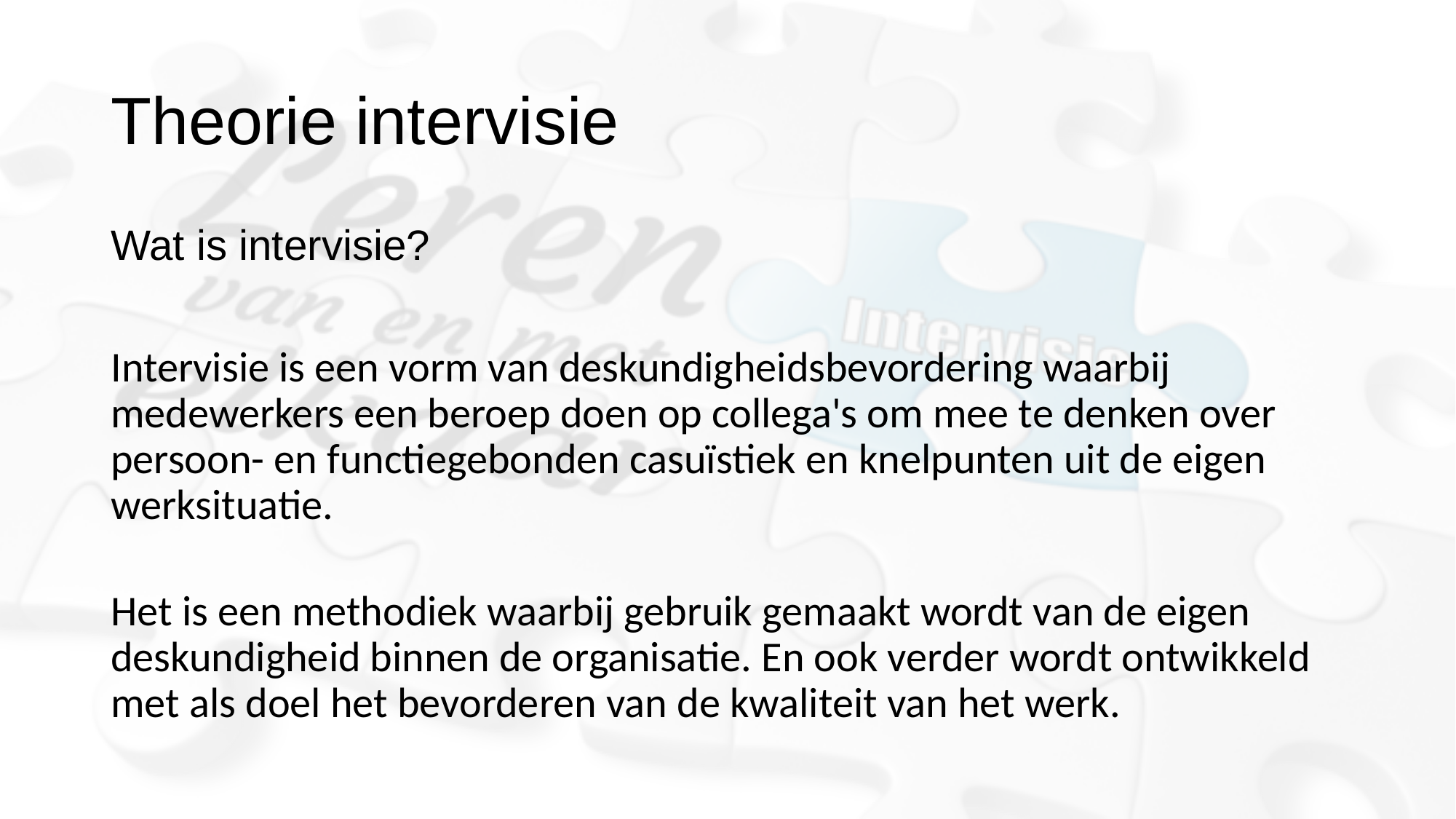

# Theorie intervisie
Wat is intervisie?

Intervisie is een vorm van deskundigheidsbevordering waarbij medewerkers een beroep doen op collega's om mee te denken over persoon- en functiegebonden casuïstiek en knelpunten uit de eigen werksituatie.
Het is een methodiek waarbij gebruik gemaakt wordt van de eigen deskundigheid binnen de organisatie. En ook verder wordt ontwikkeld met als doel het bevorderen van de kwaliteit van het werk.